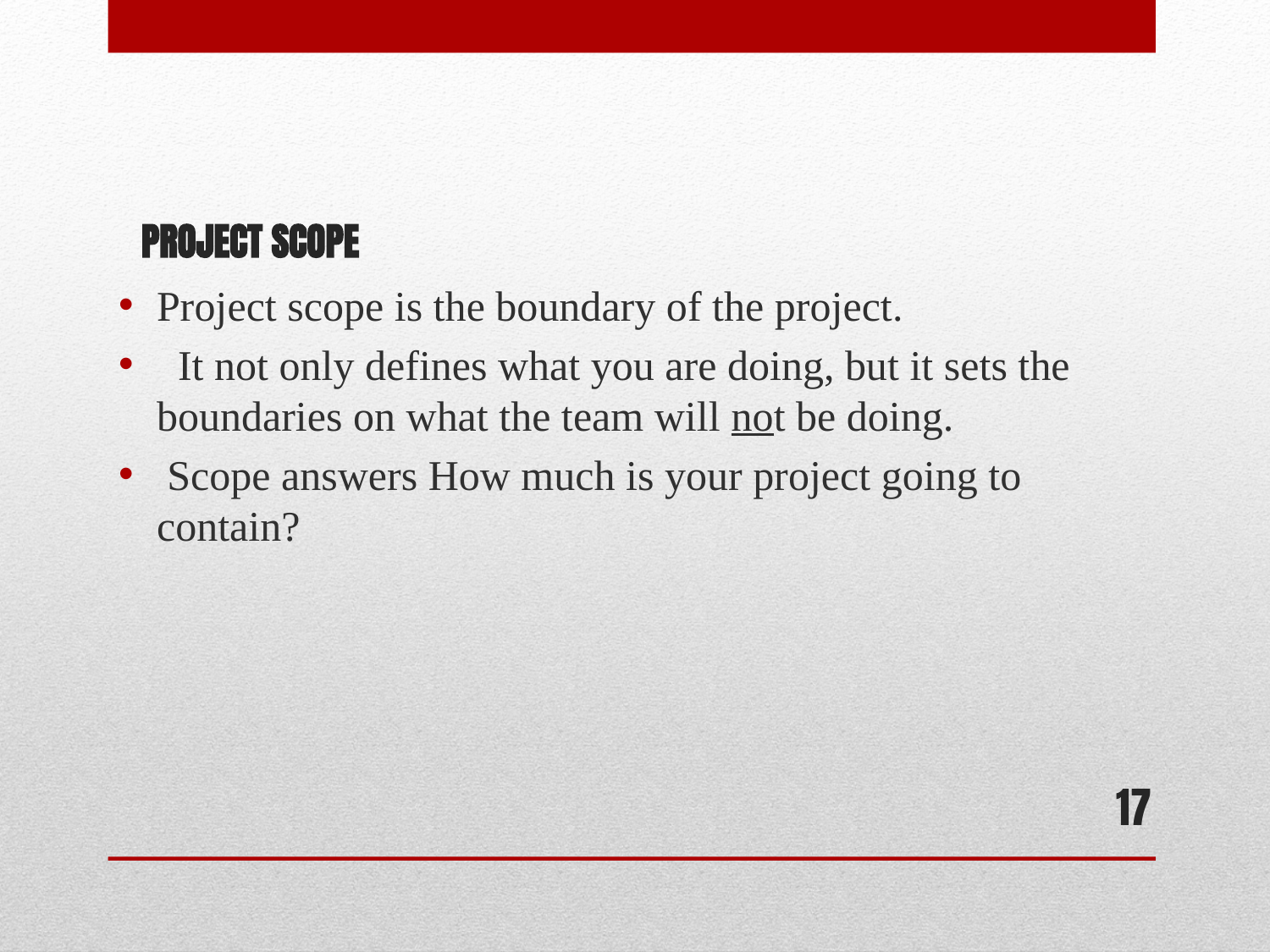

Project scope is the boundary of the project.
  It not only defines what you are doing, but it sets the boundaries on what the team will not be doing.
 Scope answers How much is your project going to contain?

# Project Scope
17